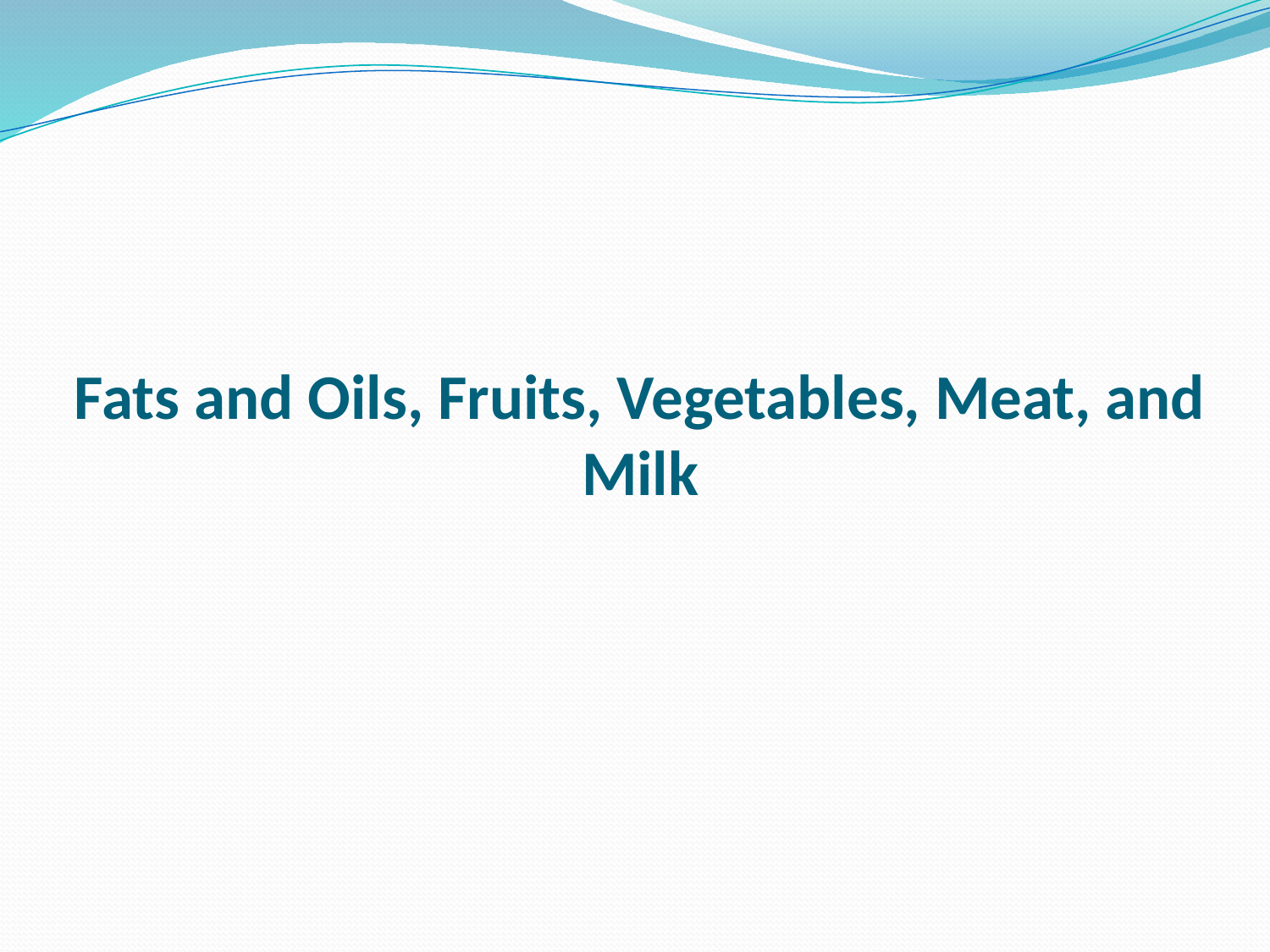

# Fats and Oils, Fruits, Vegetables, Meat, and Milk